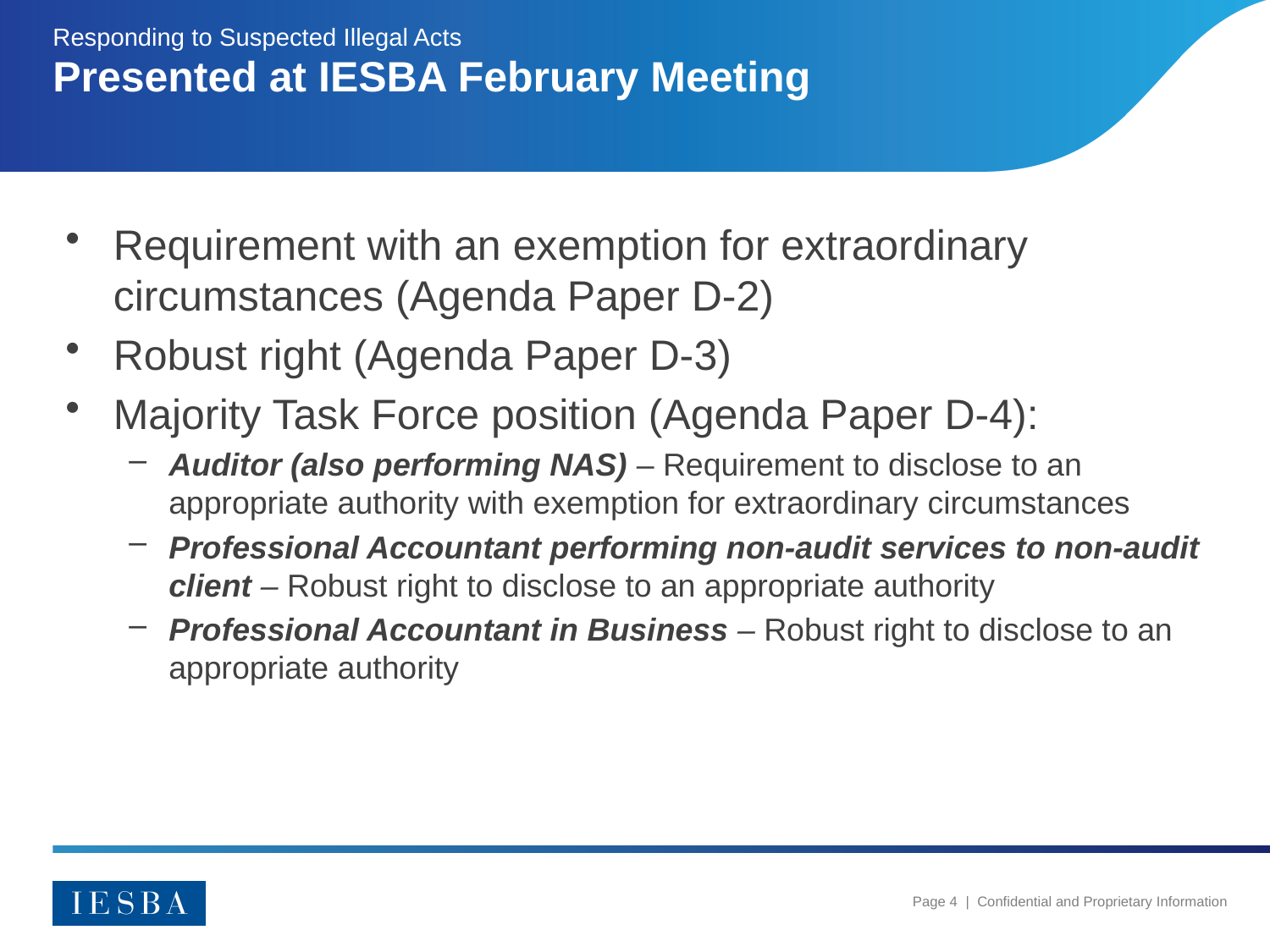

Responding to Suspected Illegal Acts

# Presented at IESBA February Meeting
Requirement with an exemption for extraordinary circumstances (Agenda Paper D-2)
Robust right (Agenda Paper D-3)
Majority Task Force position (Agenda Paper D-4):
Auditor (also performing NAS) – Requirement to disclose to an appropriate authority with exemption for extraordinary circumstances
Professional Accountant performing non-audit services to non-audit client – Robust right to disclose to an appropriate authority
Professional Accountant in Business – Robust right to disclose to an appropriate authority